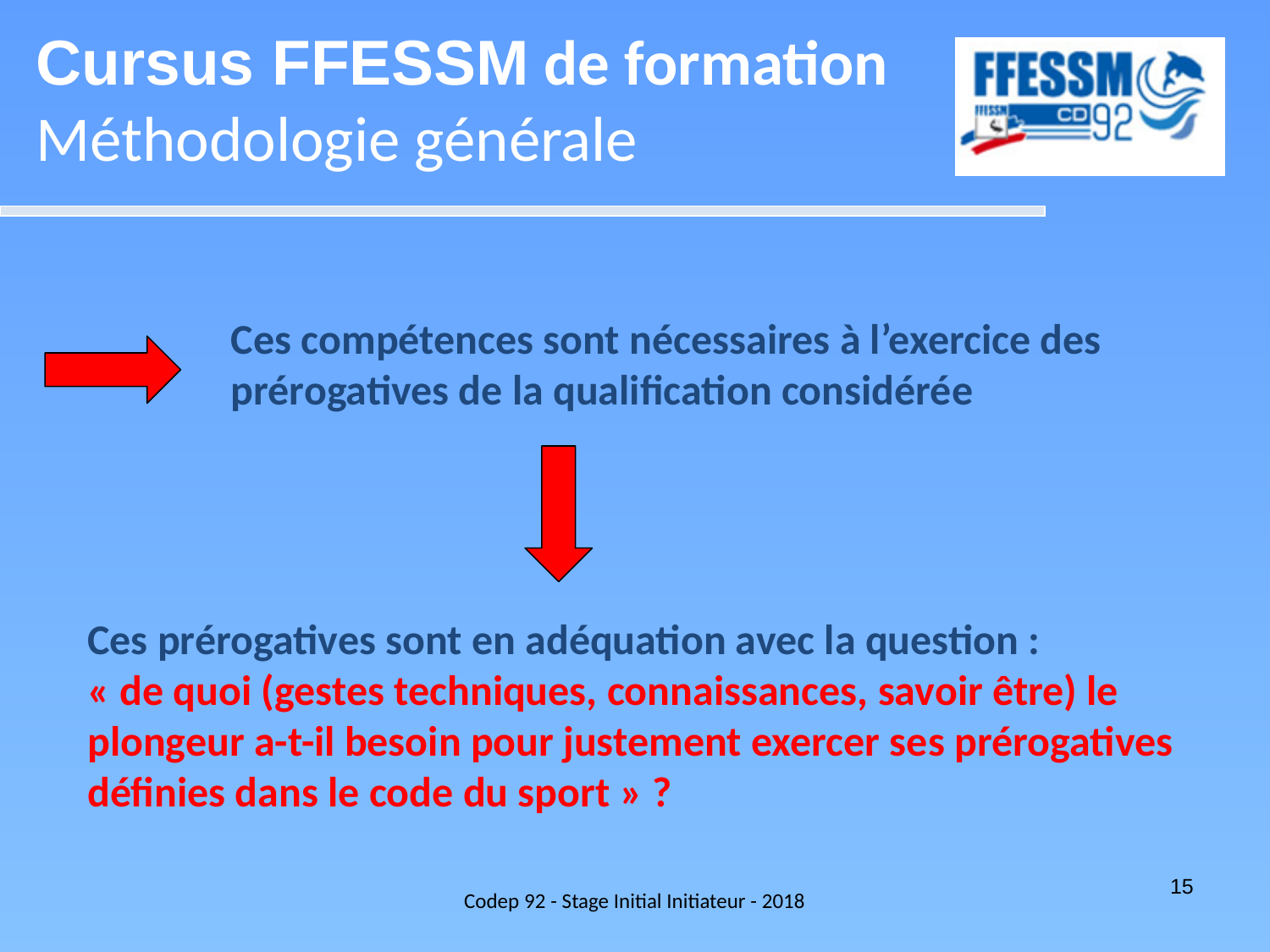

Cursus FFESSM de formation
Méthodologie générale
Ces compétences sont nécessaires à l’exercice des
prérogatives de la qualification considérée

Ces prérogatives sont en adéquation avec la question :
« de quoi (gestes techniques, connaissances, savoir être) le plongeur a-t-il besoin pour justement exercer ses prérogatives définies dans le code du sport » ?
Codep 92 - Stage Initial Initiateur - 2018
15